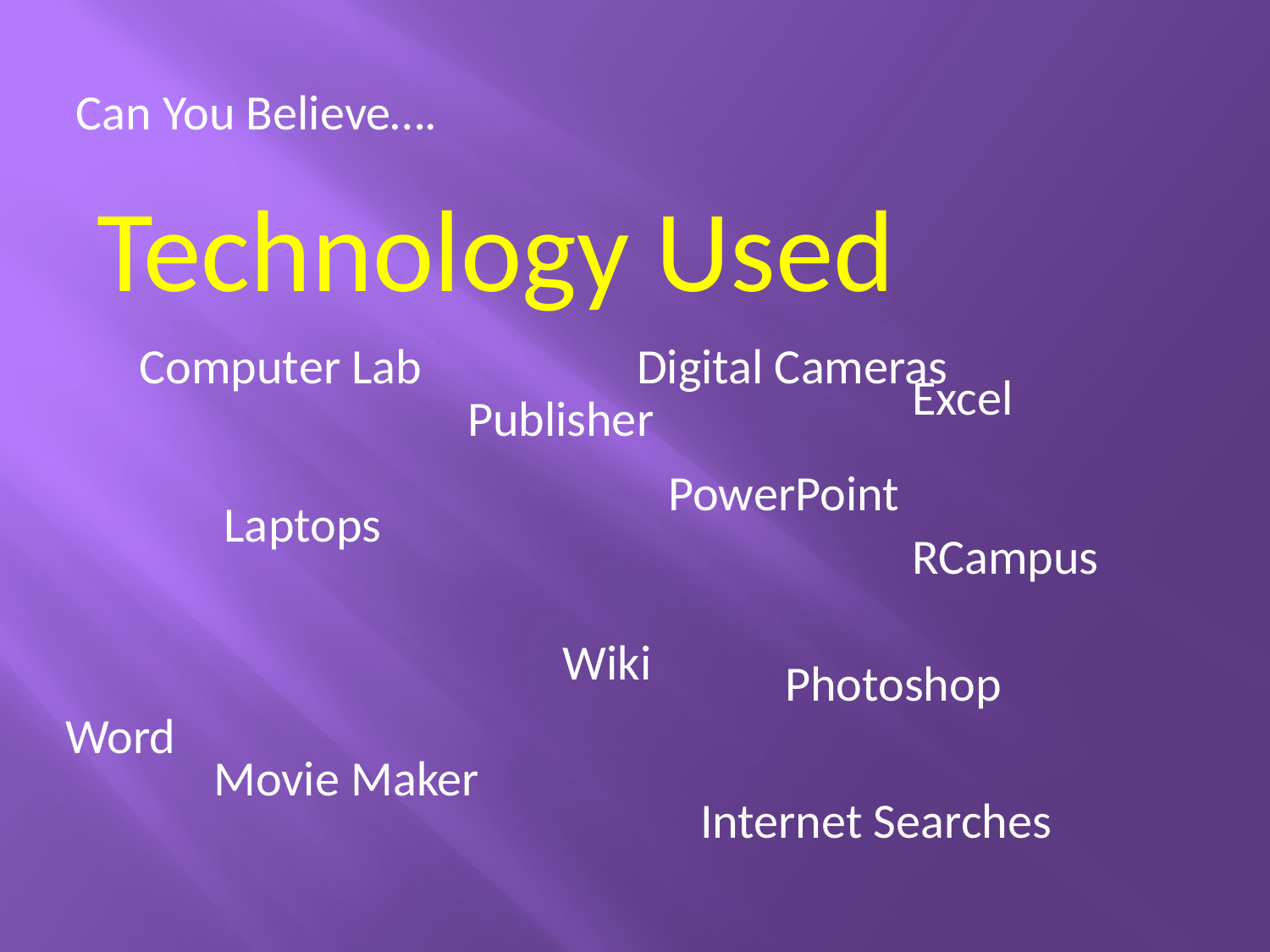

Can You Believe….
Technology Used
Computer Lab
Digital Cameras
Excel
Publisher
PowerPoint
Laptops
RCampus

Wiki
Photoshop
Word
Movie Maker
Internet Searches